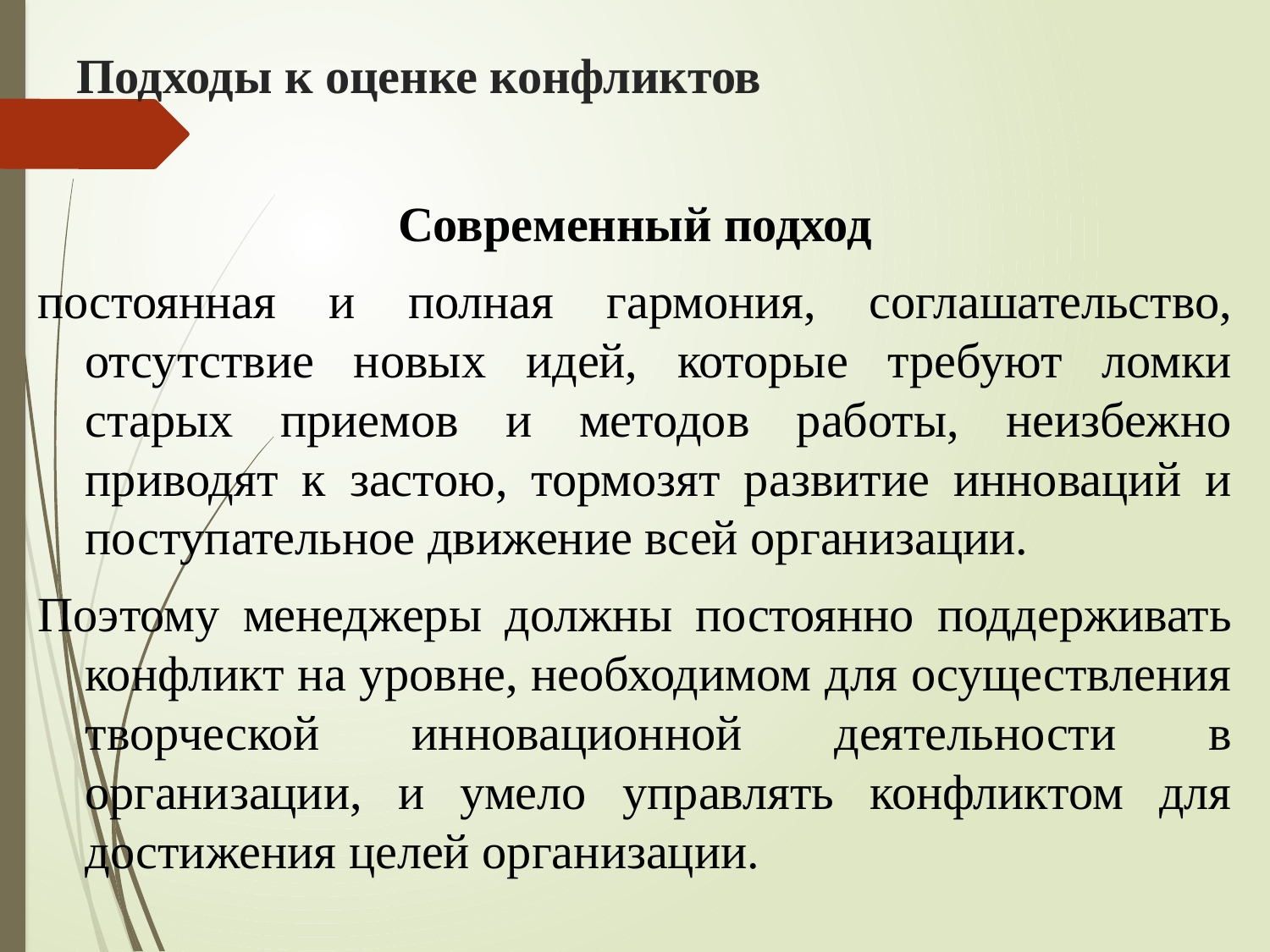

# Подходы к оценке конфликтов
Современный подход
постоянная и полная гармония, соглашательство, отсутствие новых идей, которые требуют ломки старых приемов и методов работы, неизбежно приводят к застою, тормозят развитие инноваций и поступательное движение всей организации.
Поэтому менеджеры должны постоянно поддерживать конфликт на уровне, необходимом для осуществления творческой инновационной деятельности в организации, и умело управлять конфликтом для достижения целей организации.